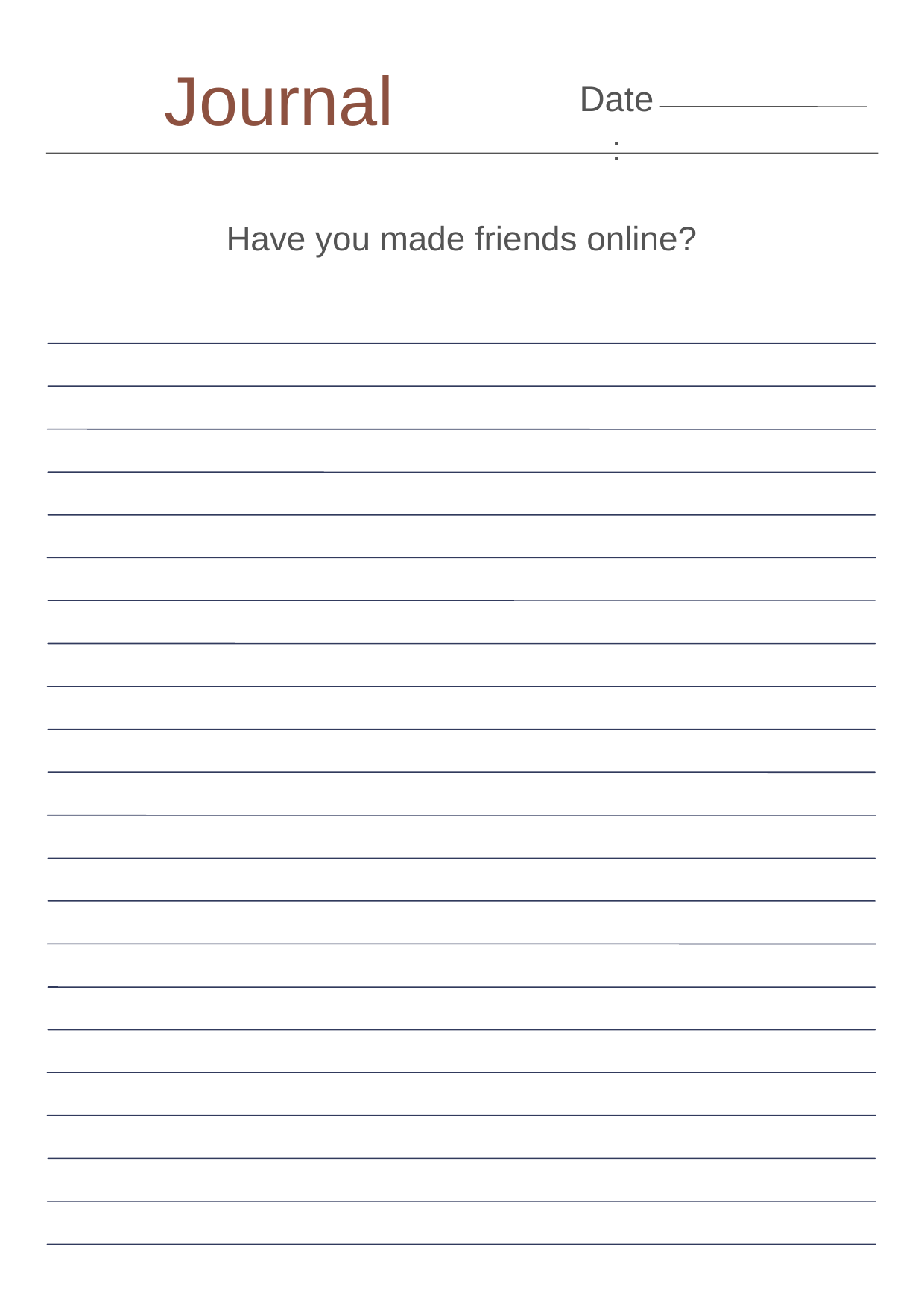

Journal
Date:

Have you made friends online?